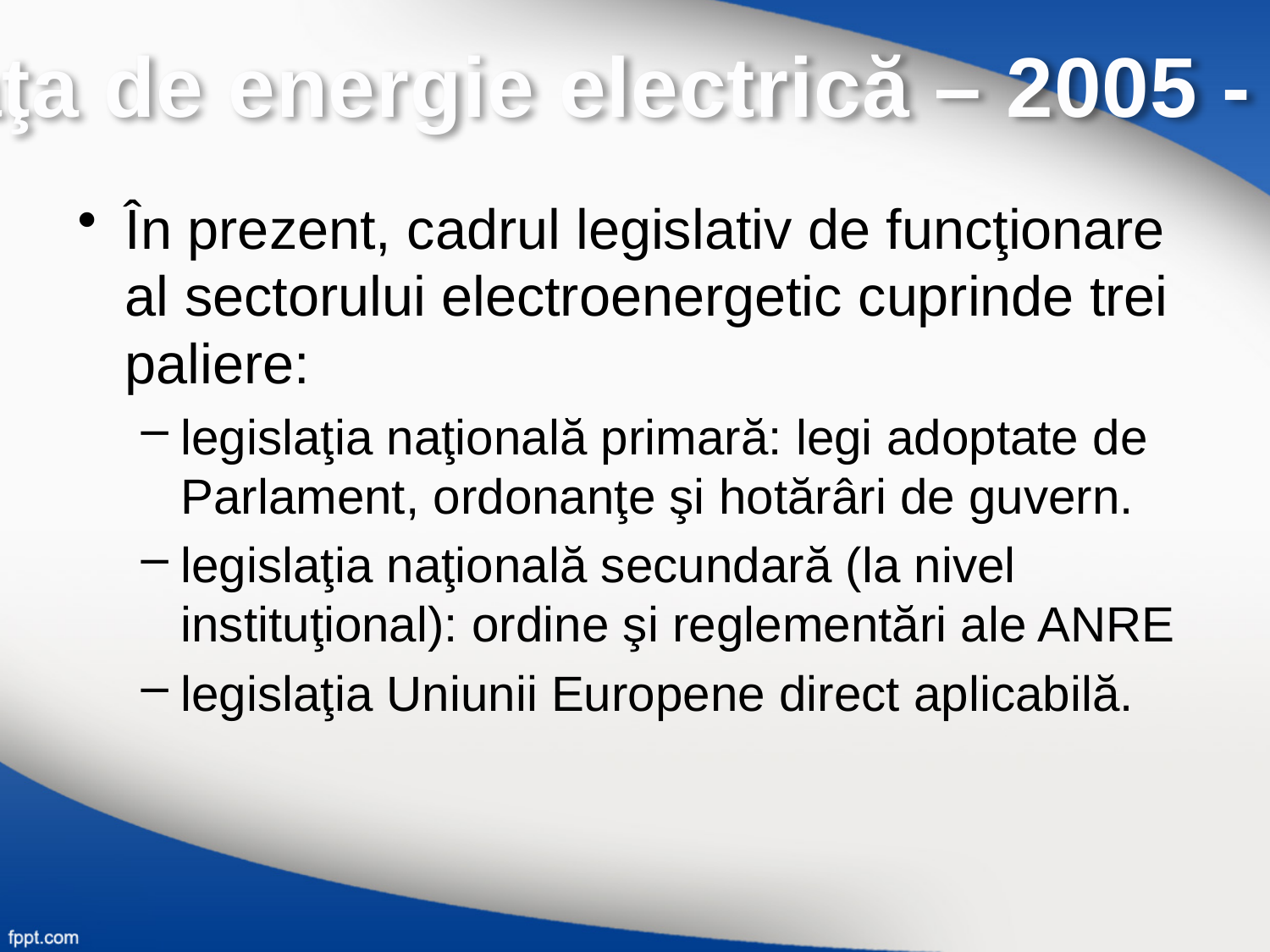

Piaţa de energie electrică – 2005 - azi
În prezent, cadrul legislativ de funcţionare al sectorului electroenergetic cuprinde trei paliere:
legislaţia naţională primară: legi adoptate de Parlament, ordonanţe şi hotărâri de guvern.
legislaţia naţională secundară (la nivel instituţional): ordine şi reglementări ale ANRE
legislaţia Uniunii Europene direct aplicabilă.